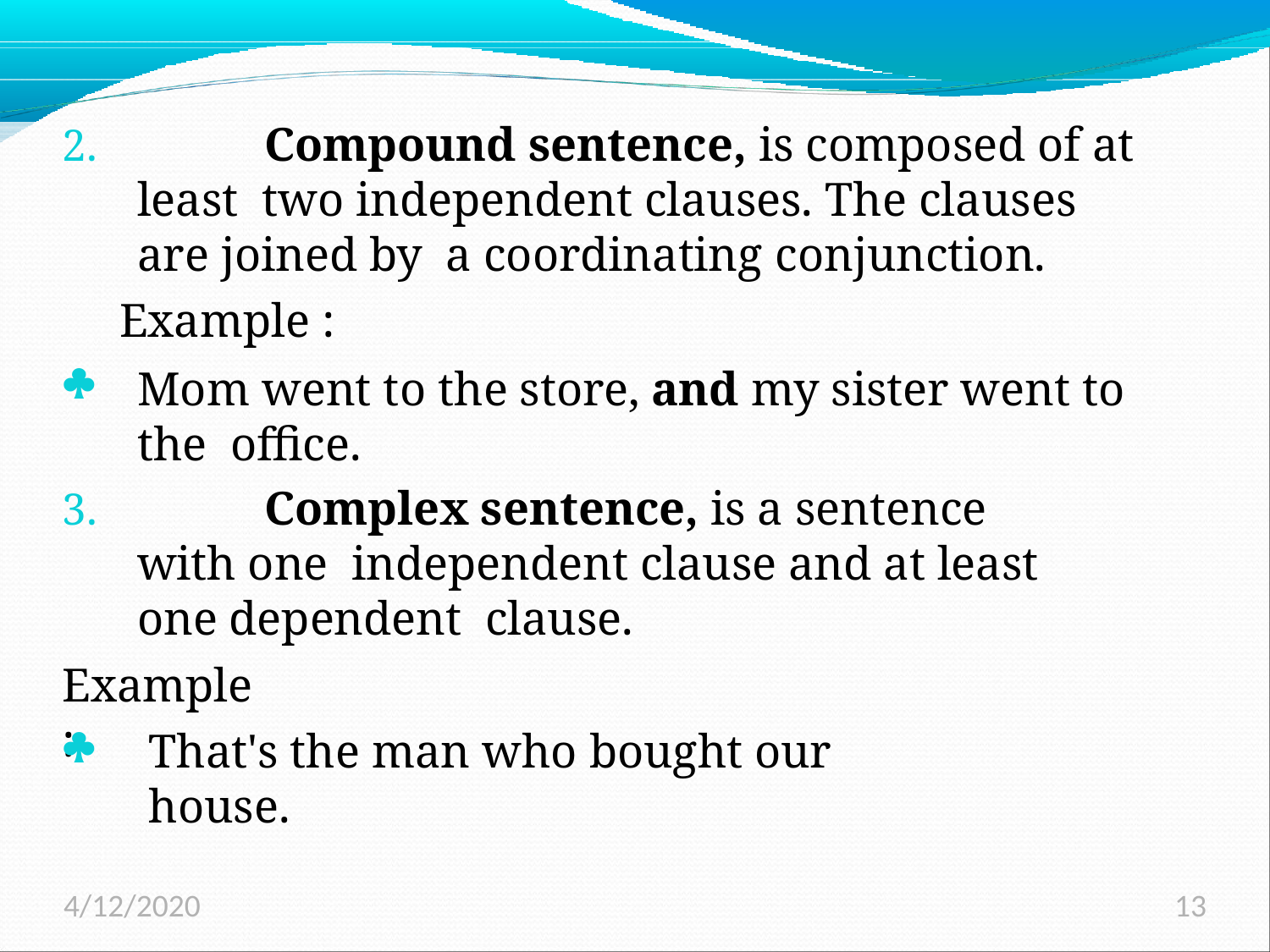

# 2.		Compound sentence, is composed of at least  two independent clauses. The clauses are joined by  a coordinating conjunction.
Example :
Mom went to the store, and my sister went to the  office.
3.		Complex sentence, is a sentence with one  independent clause and at least one dependent  clause.
♣
Example :
♣
That's the man who bought our house.
4/12/2020
13